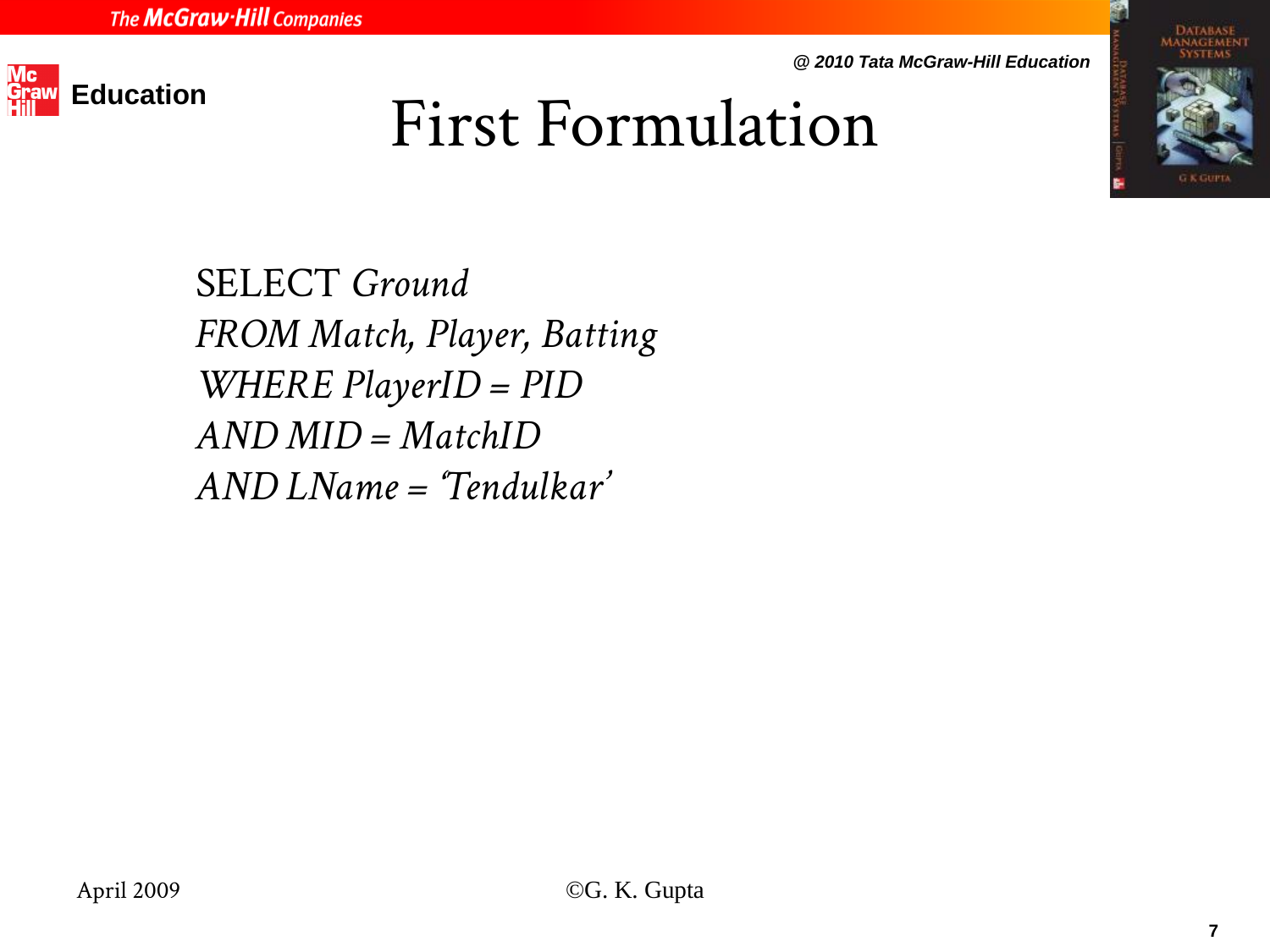

# First Formulation
SELECT Ground
FROM Match, Player, Batting
WHERE PlayerID = PID
AND MID = MatchID
AND LName = ‘Tendulkar’
April 2009
©G. K. Gupta